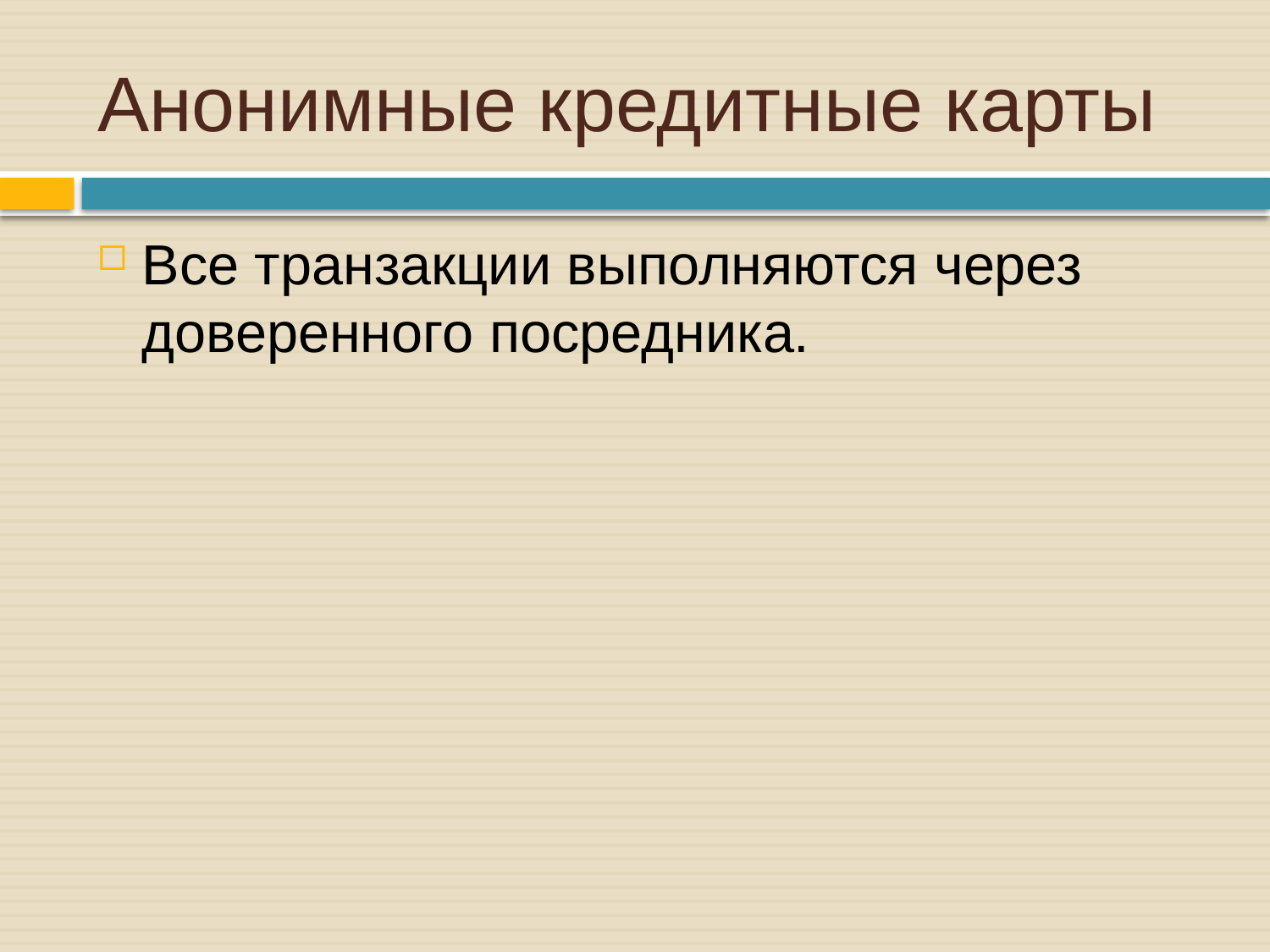

# Анонимные кредитные карты
Все транзакции выполняются через доверенного посредника.